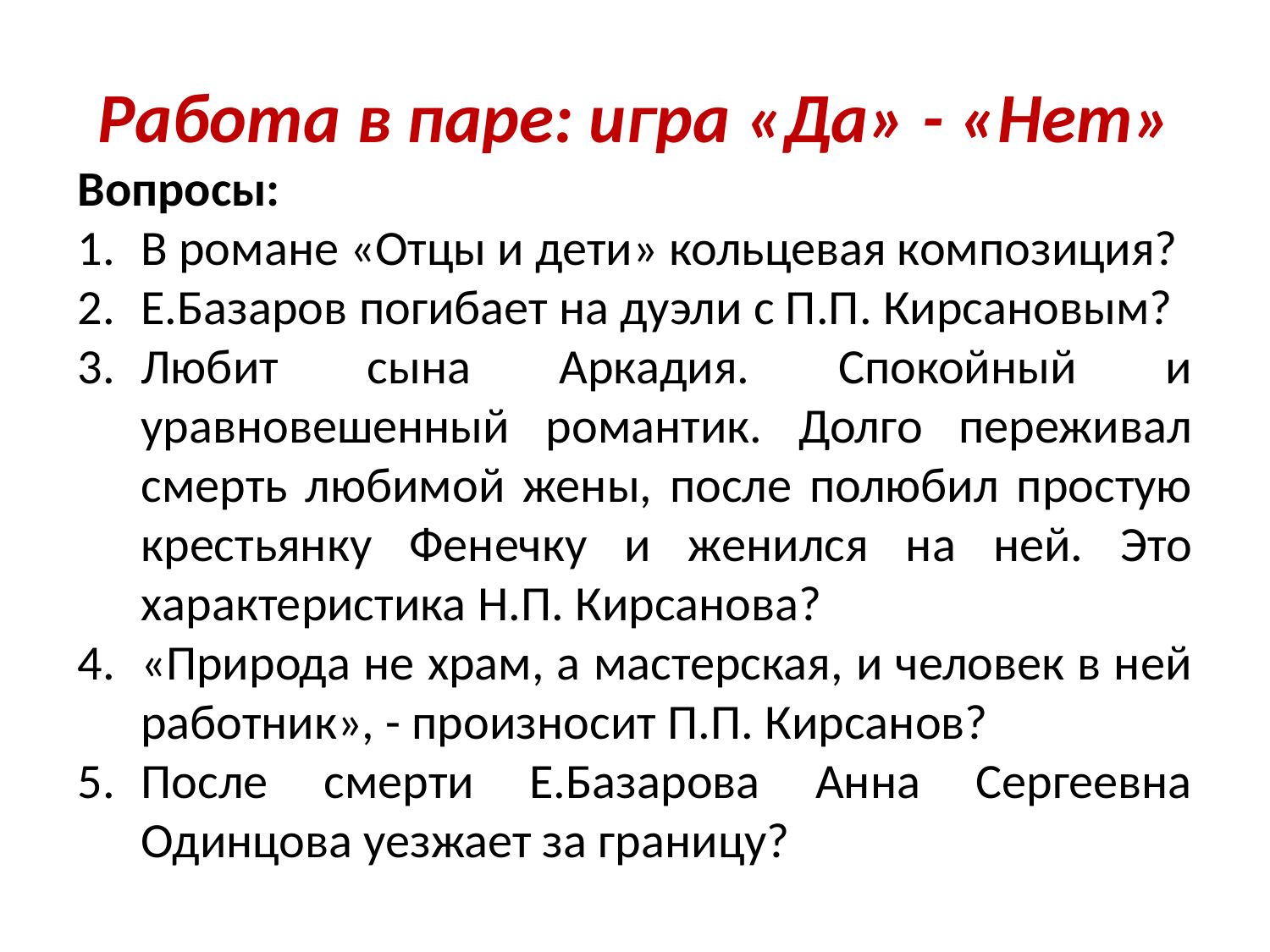

Работа в паре: игра «Да» - «Нет»
Вопросы:
В романе «Отцы и дети» кольцевая композиция?
Е.Базаров погибает на дуэли с П.П. Кирсановым?
Любит сына Аркадия. Спокойный и уравновешенный романтик. Долго переживал смерть любимой жены, после полюбил простую крестьянку Фенечку и женился на ней. Это характеристика Н.П. Кирсанова?
«Природа не храм, а мастерская, и человек в ней работник», - произносит П.П. Кирсанов?
После смерти Е.Базарова Анна Сергеевна Одинцова уезжает за границу?